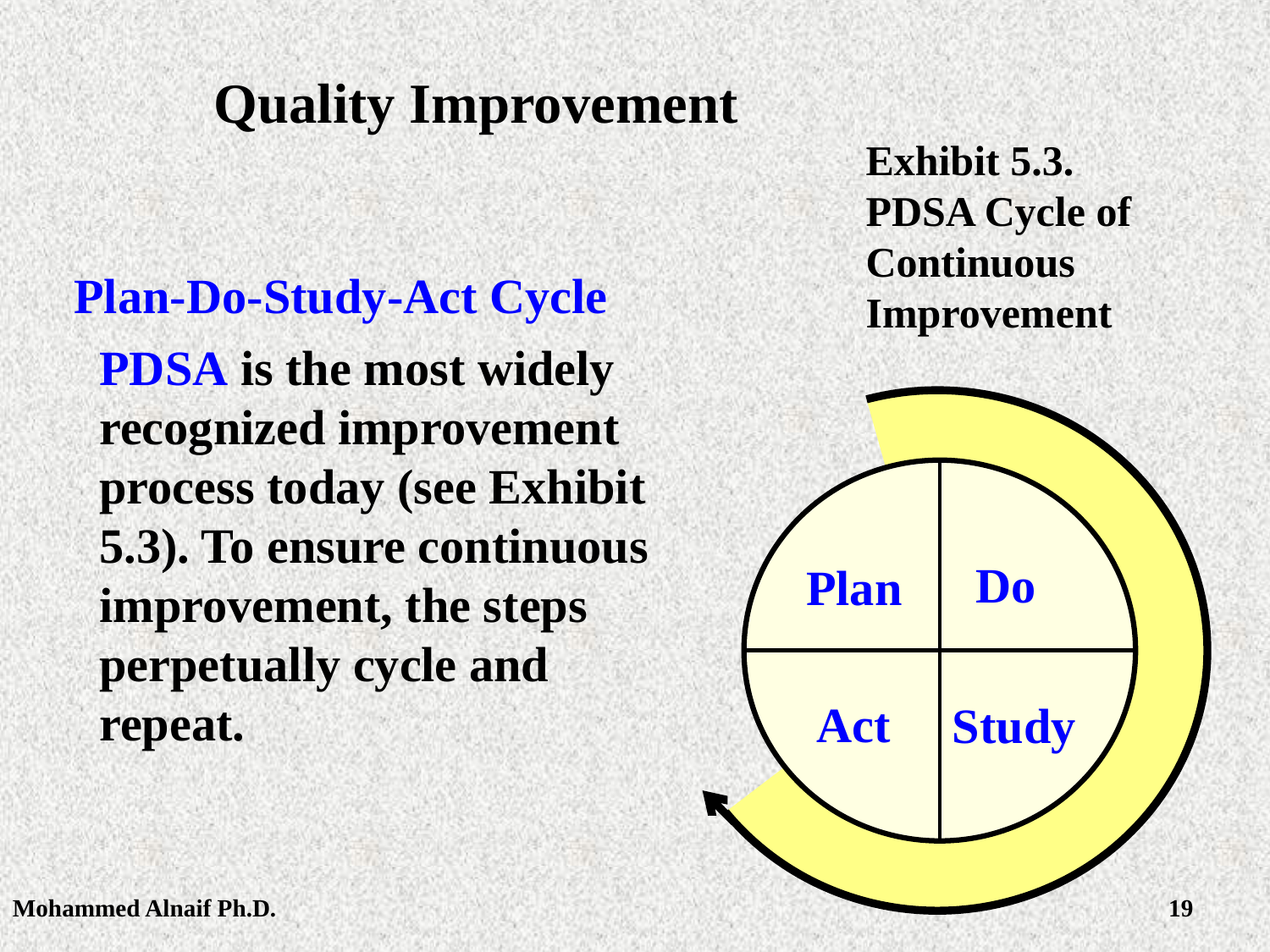

# Quality Improvement
Exhibit 5.3.
PDSA Cycle of Continuous Improvement
Plan-Do-Study-Act Cycle
PDSA is the most widely recognized improvement process today (see Exhibit 5.3). To ensure continuous improvement, the steps perpetually cycle and repeat.

Do
Plan
Act
Study
Mohammed Alnaif Ph.D.
2/28/2016
19